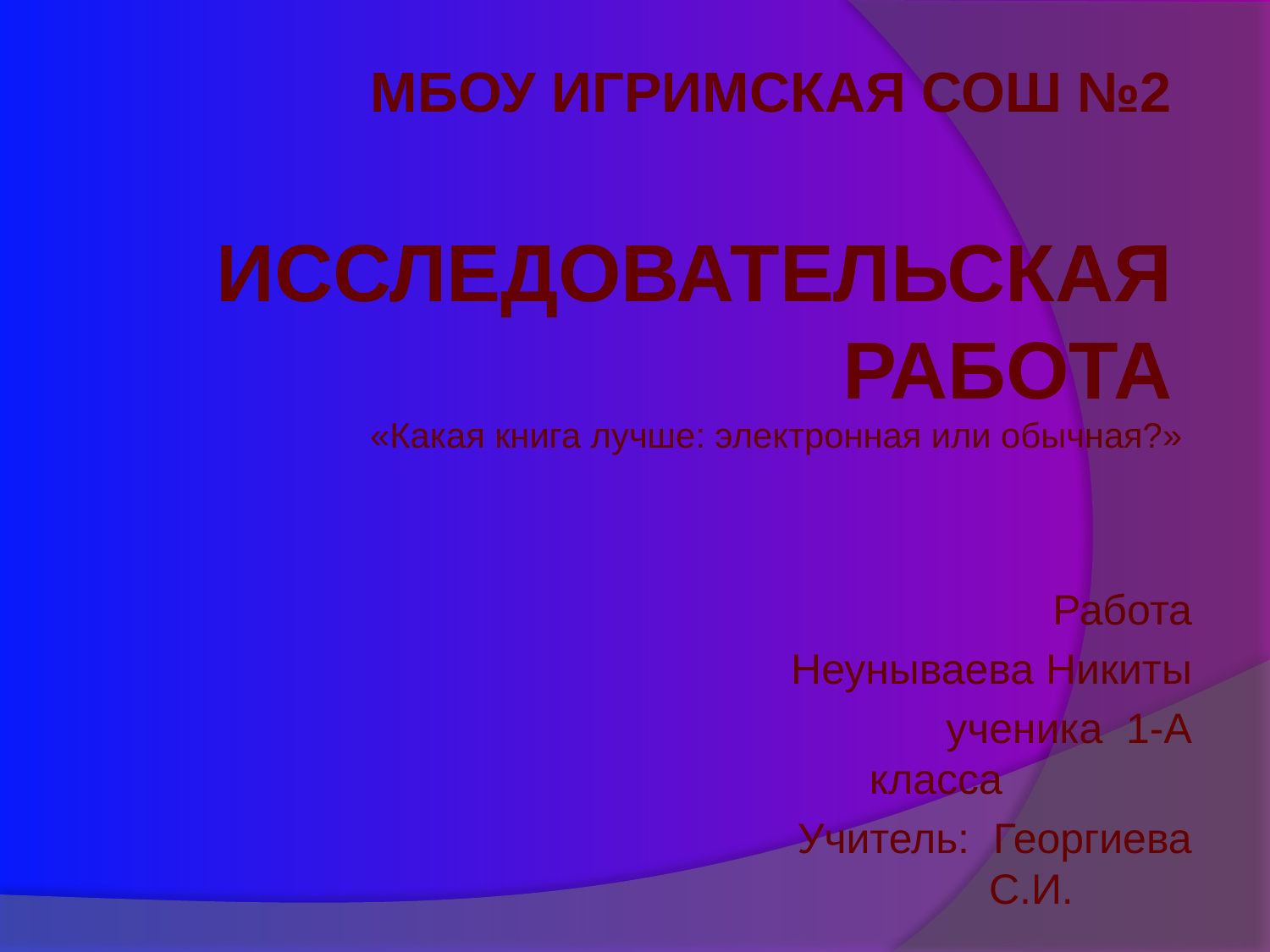

# МБОУ Игримская СОШ №2 Исследовательская работа
«Какая книга лучше: электронная или обычная?»

                                                              Работа
Неунываева Никиты
                                                              ученика  1-А класса
                                                      Учитель:  Георгиева С.И.